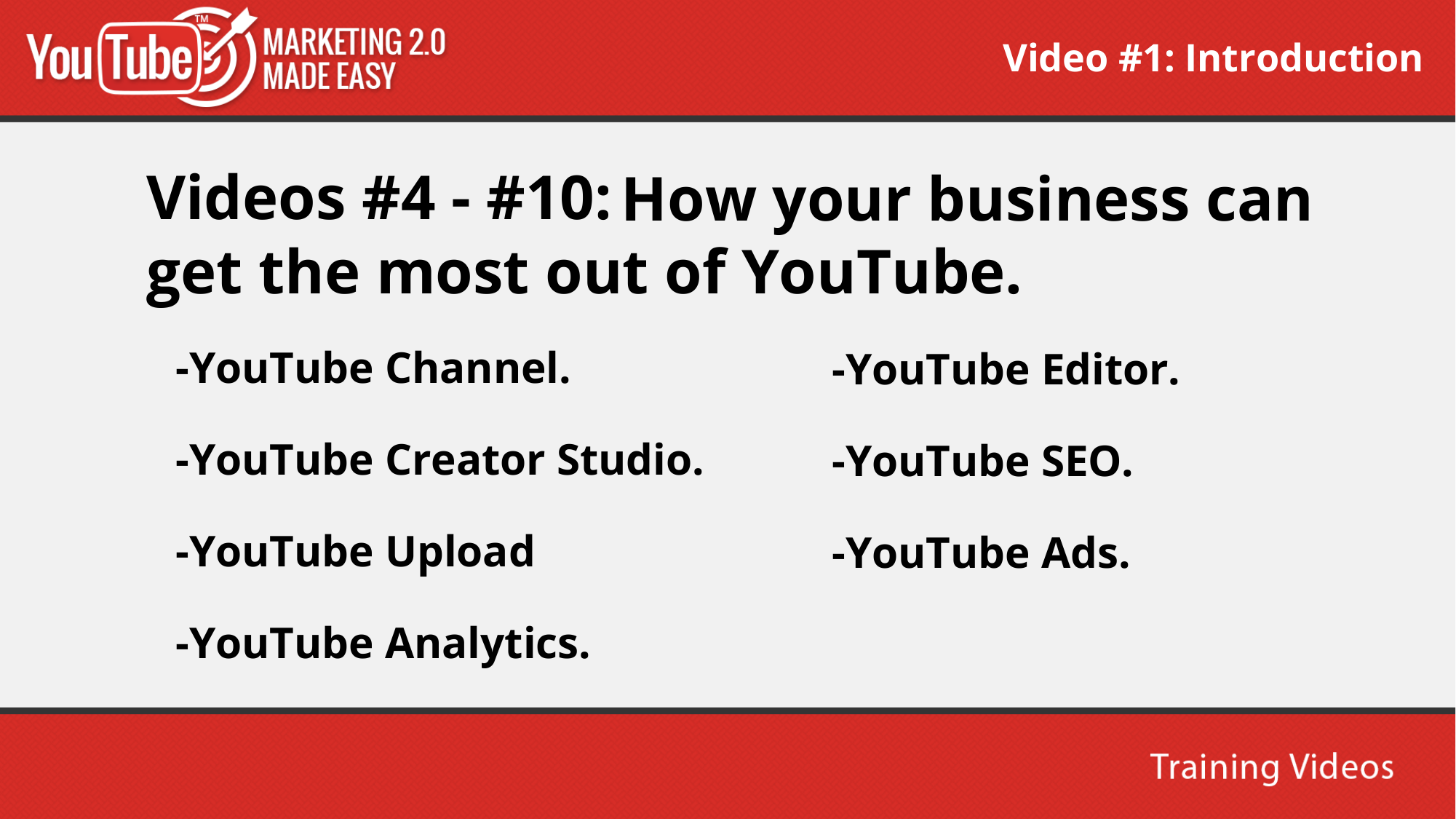

Video #1: Introduction
Videos #4 - #10:
                              How your business can get the most out of YouTube.
-YouTube Channel.
-YouTube Editor.
-YouTube Creator Studio.
-YouTube SEO.
-YouTube Upload
-YouTube Ads.
-YouTube Analytics.